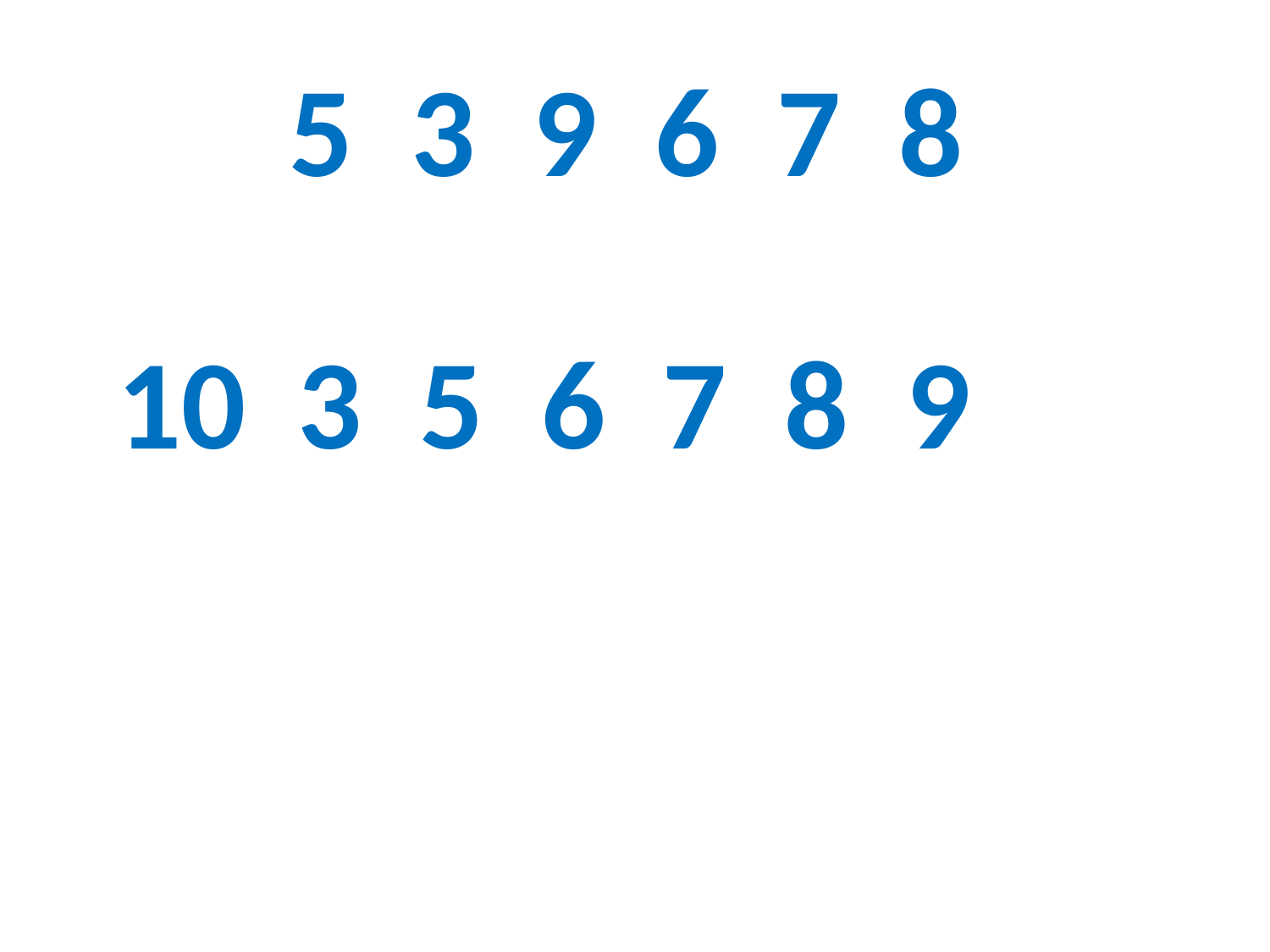

# 5  3  9  6  7  8
10
3  5  6  7  8  9